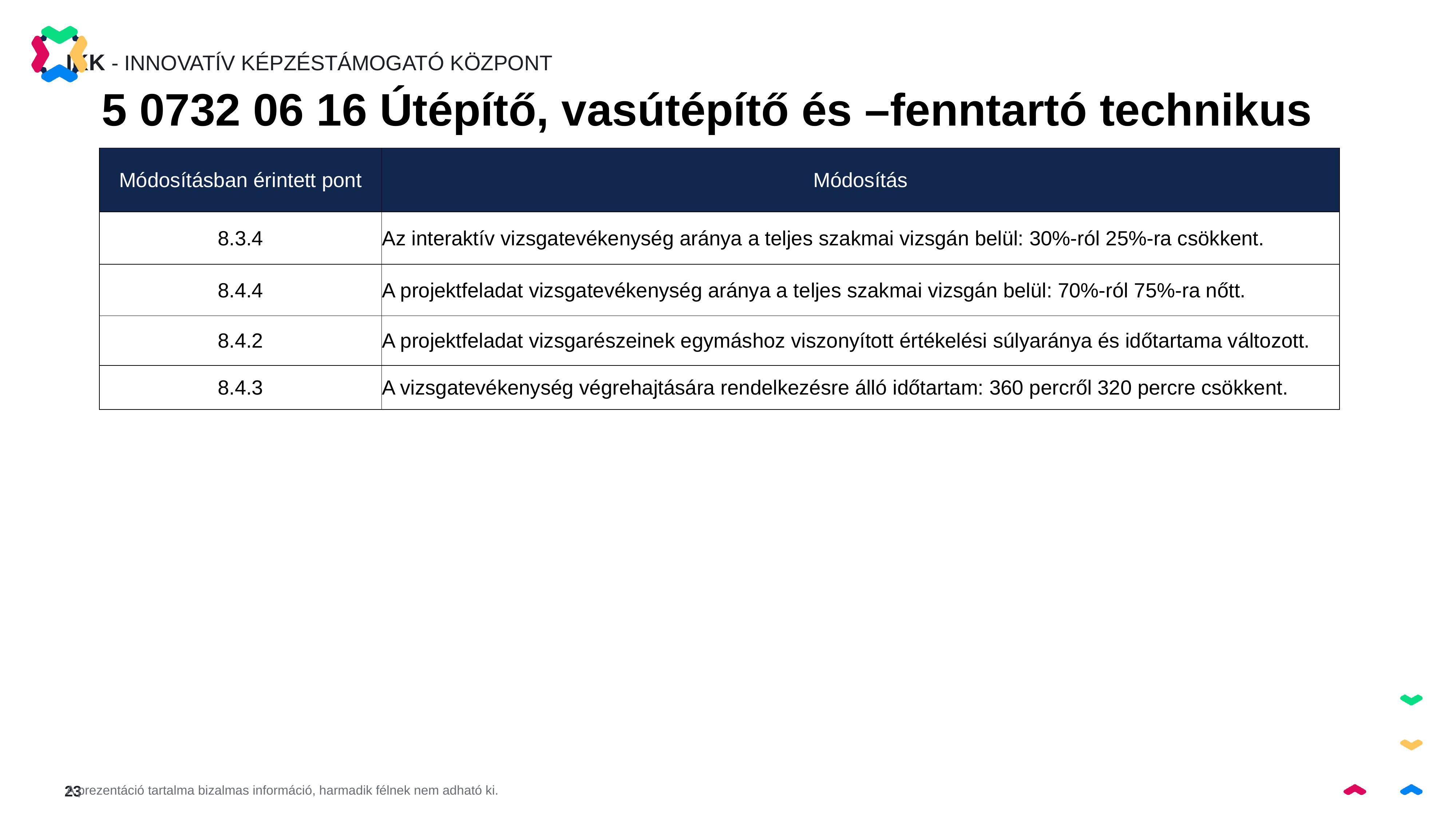

5 0732 06 16 Útépítő, vasútépítő és –fenntartó technikus

| Módosításban érintett pont | Módosítás |
| --- | --- |
| 8.3.4 | Az interaktív vizsgatevékenység aránya a teljes szakmai vizsgán belül: 30%-ról 25%-ra csökkent. |
| 8.4.4 | A projektfeladat vizsgatevékenység aránya a teljes szakmai vizsgán belül: 70%-ról 75%-ra nőtt. |
| 8.4.2 | A projektfeladat vizsgarészeinek egymáshoz viszonyított értékelési súlyaránya és időtartama változott. |
| 8.4.3 | A vizsgatevékenység végrehajtására rendelkezésre álló időtartam: 360 percről 320 percre csökkent. |